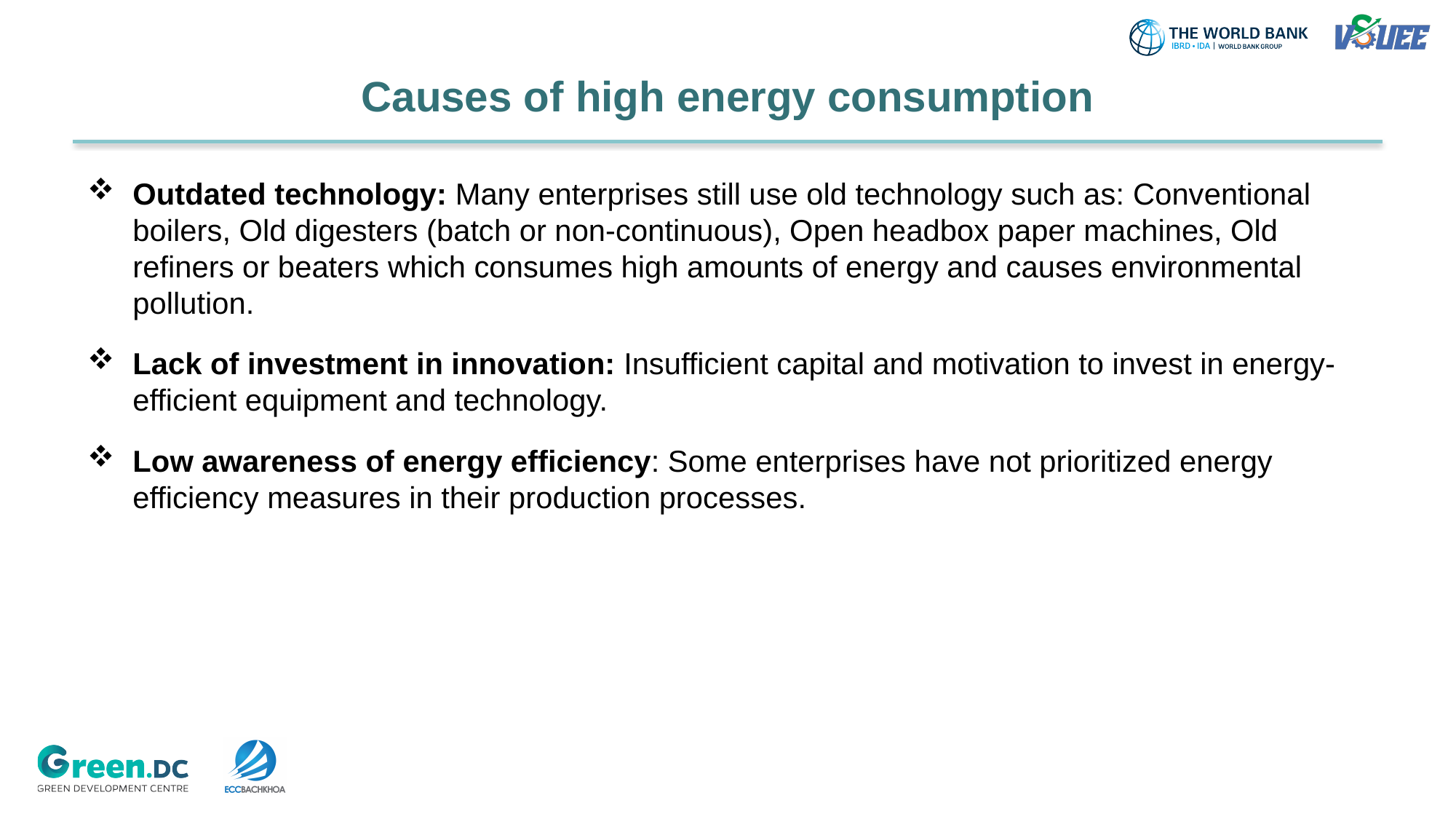

# Causes of high energy consumption
Outdated technology: Many enterprises still use old technology such as: Conventional boilers, Old digesters (batch or non-continuous), Open headbox paper machines, Old refiners or beaters which consumes high amounts of energy and causes environmental pollution.
Lack of investment in innovation: Insufficient capital and motivation to invest in energy-efficient equipment and technology.
Low awareness of energy efficiency: Some enterprises have not prioritized energy efficiency measures in their production processes.